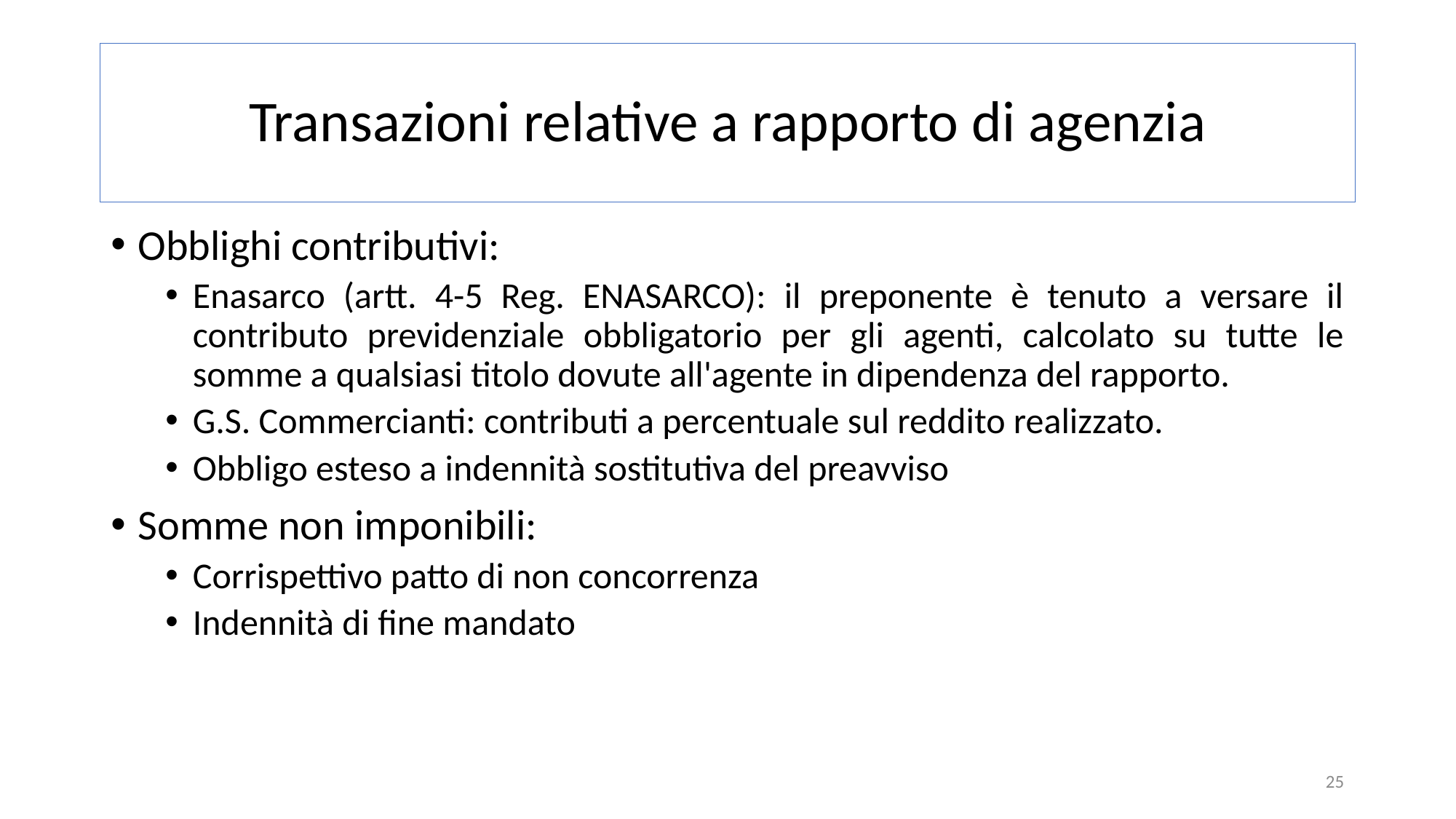

# Transazioni relative a rapporto di agenzia
Obblighi contributivi:
Enasarco (artt. 4-5 Reg. ENASARCO): il preponente è tenuto a versare il contributo previdenziale obbligatorio per gli agenti, calcolato su tutte le somme a qualsiasi titolo dovute all'agente in dipendenza del rapporto.
G.S. Commercianti: contributi a percentuale sul reddito realizzato.
Obbligo esteso a indennità sostitutiva del preavviso
Somme non imponibili:
Corrispettivo patto di non concorrenza
Indennità di fine mandato
25